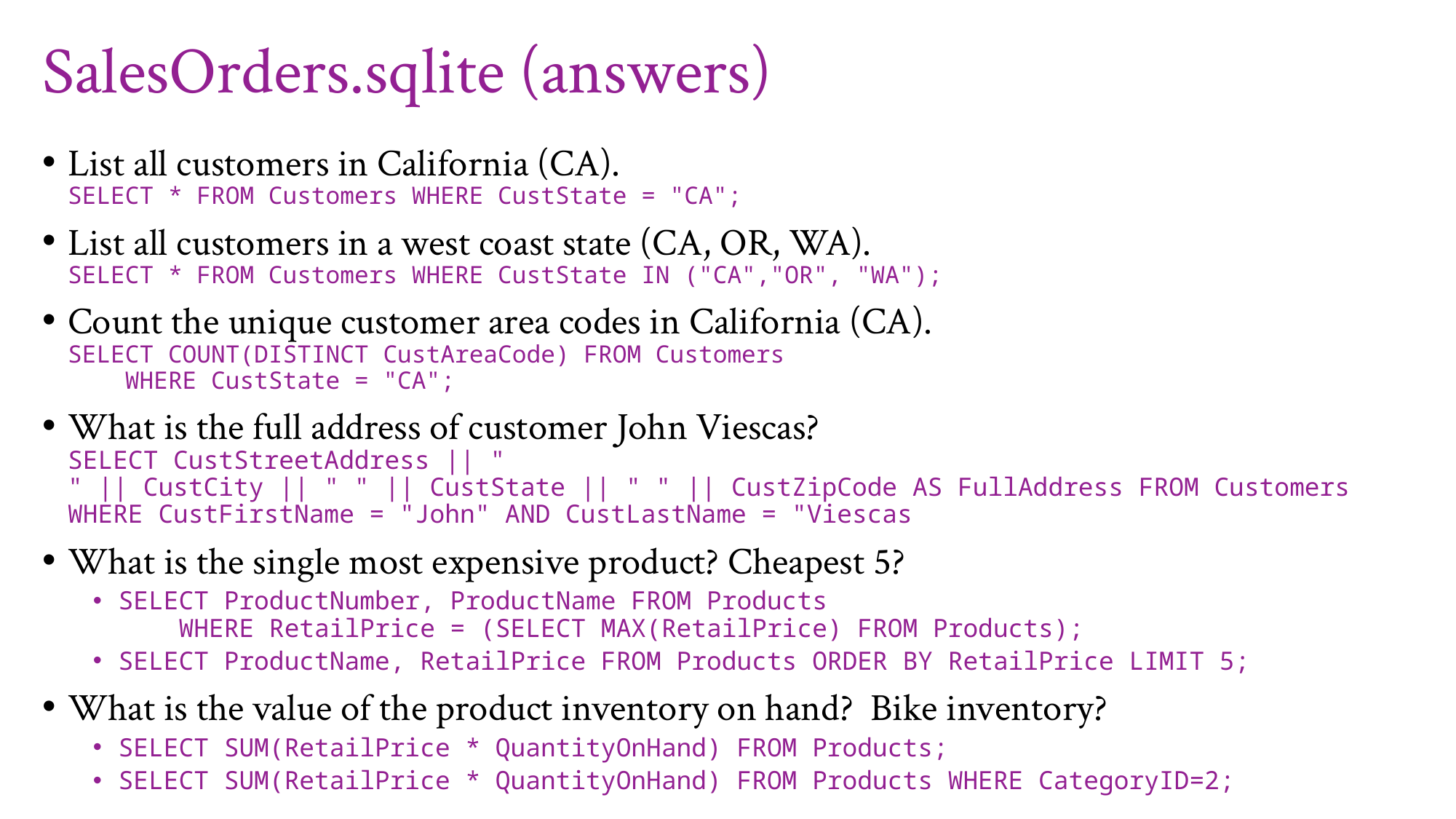

# SalesOrders.sqlite (answers)
List all customers in California (CA).
SELECT * FROM Customers WHERE CustState = "CA";
List all customers in a west coast state (CA, OR, WA).
SELECT * FROM Customers WHERE CustState IN ("CA","OR", "WA");
Count the unique customer area codes in California (CA).
SELECT COUNT(DISTINCT CustAreaCode) FROM Customers
    WHERE CustState = "CA";
What is the full address of customer John Viescas?
SELECT CustStreetAddress || "
" || CustCity || " " || CustState || " " || CustZipCode AS FullAddress FROM Customers
WHERE CustFirstName = "John" AND CustLastName = "Viescas";
What is the single most expensive product? Cheapest 5?
SELECT ProductNumber, ProductName FROM Products
    WHERE RetailPrice = (SELECT MAX(RetailPrice) FROM Products);
SELECT ProductName, RetailPrice FROM Products ORDER BY RetailPrice LIMIT 5;
What is the value of the product inventory on hand?  Bike inventory?
SELECT SUM(RetailPrice * QuantityOnHand) FROM Products;
SELECT SUM(RetailPrice * QuantityOnHand) FROM Products WHERE CategoryID=2;